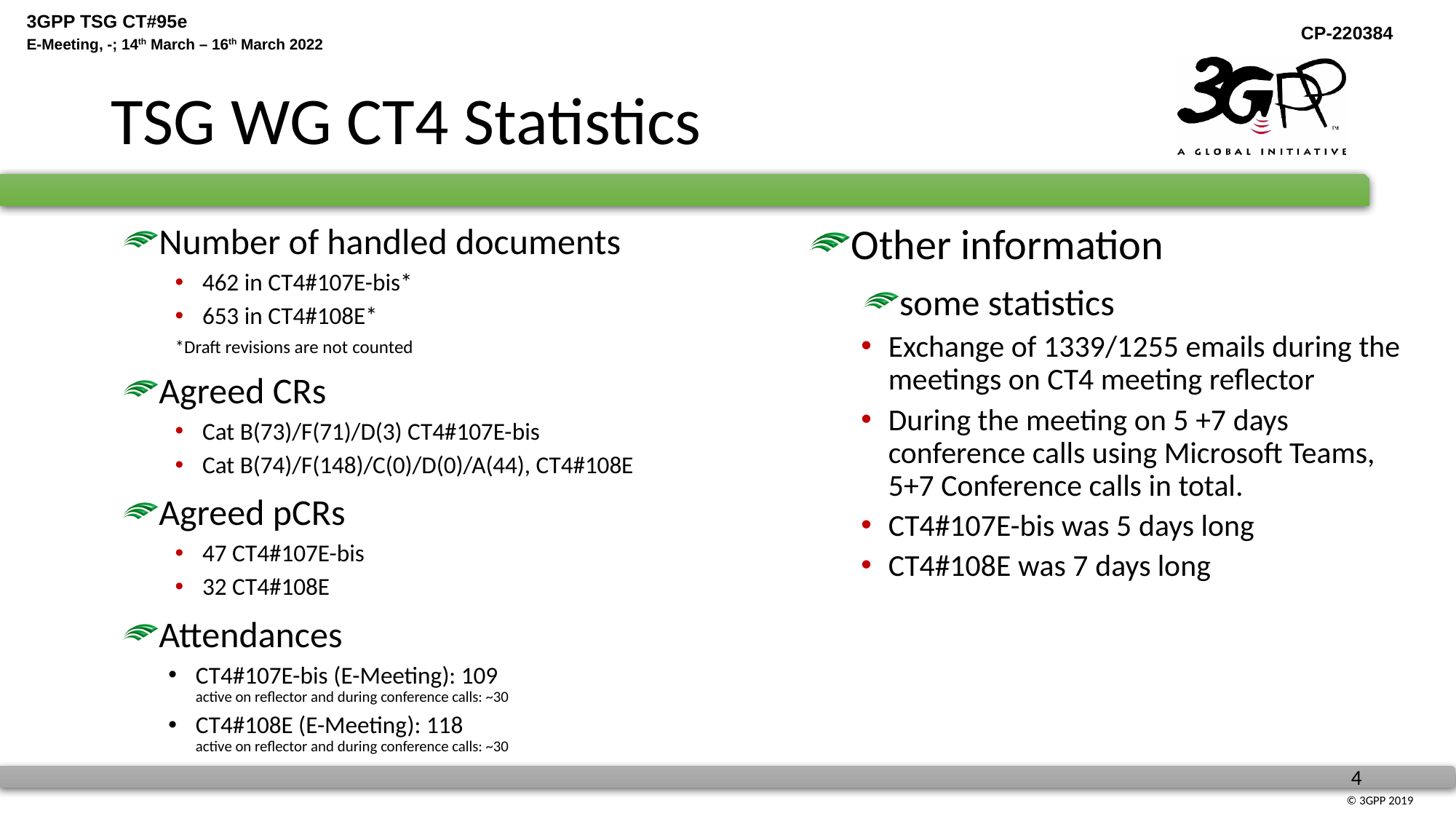

# TSG WG CT4 Statistics
Number of handled documents
462 in CT4#107E-bis*
653 in CT4#108E*
*Draft revisions are not counted
Agreed CRs
Cat B(73)/F(71)/D(3) CT4#107E-bis
Cat B(74)/F(148)/C(0)/D(0)/A(44), CT4#108E
Agreed pCRs
47 CT4#107E-bis
32 CT4#108E
Attendances
CT4#107E-bis (E-Meeting): 109
active on reflector and during conference calls: ~30
CT4#108E (E-Meeting): 118
active on reflector and during conference calls: ~30

Other information
some statistics
Exchange of 1339/1255 emails during the meetings on CT4 meeting reflector
During the meeting on 5 +7 days conference calls using Microsoft Teams, 5+7 Conference calls in total.
CT4#107E-bis was 5 days long
CT4#108E was 7 days long